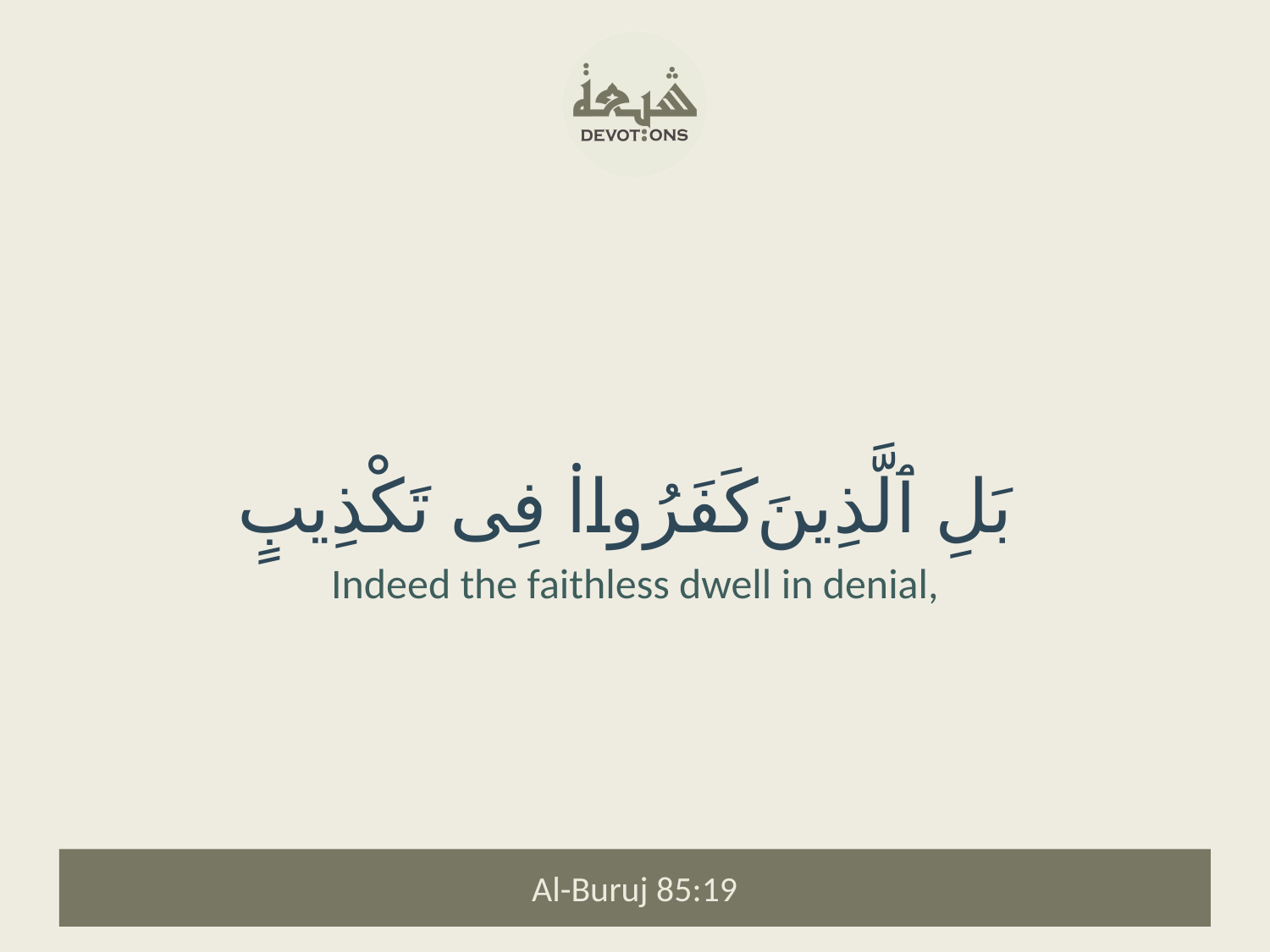

بَلِ ٱلَّذِينَ كَفَرُوا۟ فِى تَكْذِيبٍ
Indeed the faithless dwell in denial,
Al-Buruj 85:19